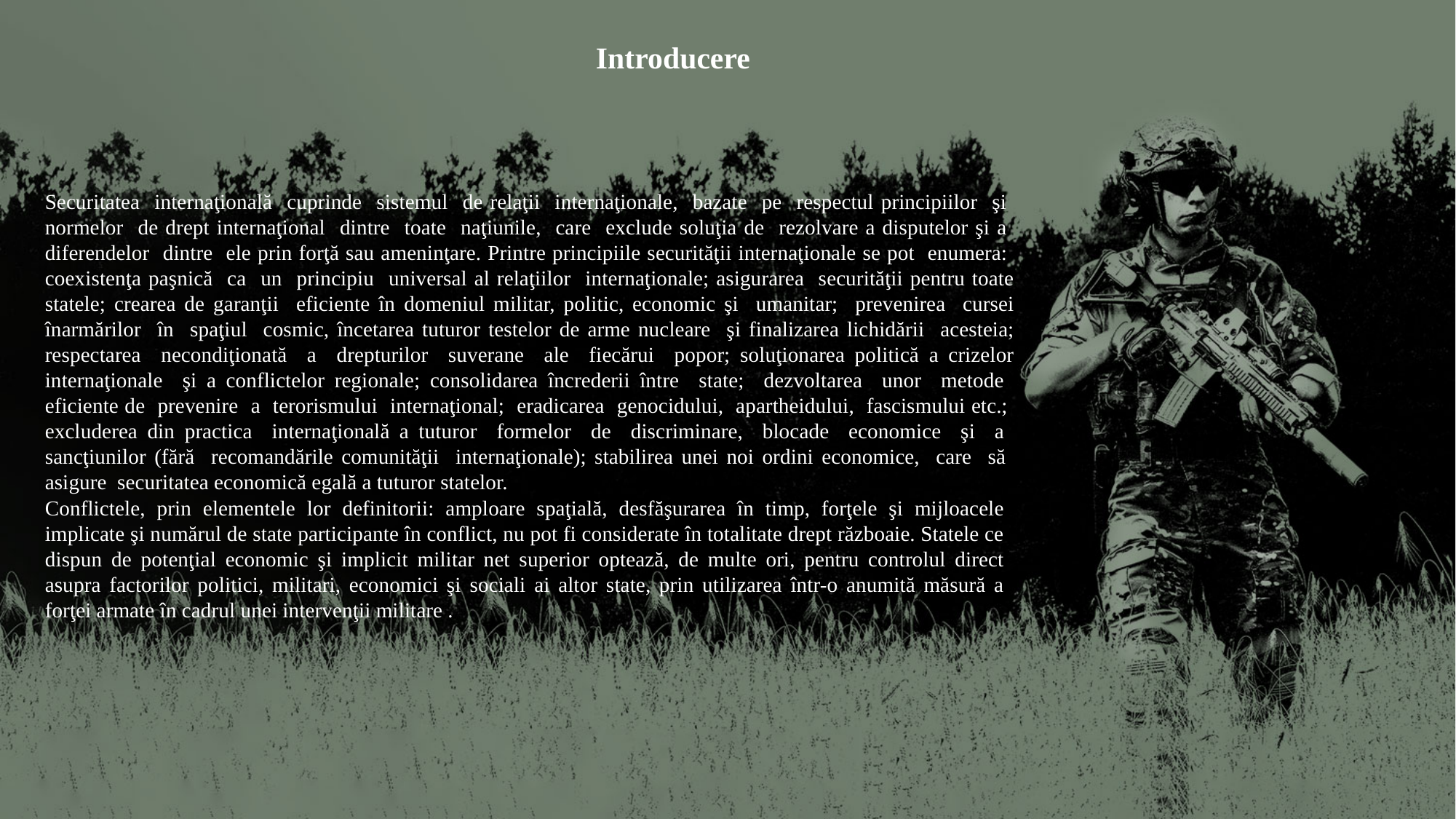

Introducere
Securitatea  internaţională  cuprinde  sistemul  de relaţii  internaţionale,  bazate  pe  respectul principiilor  şi  normelor  de drept internaţional  dintre  toate  naţiunile,  care  exclude soluţia de  rezolvare a disputelor şi a  diferendelor  dintre  ele prin forţă sau ameninţare. Printre principiile securităţii internaţionale se pot  enumera:  coexistenţa paşnică  ca  un  principiu  universal al relaţiilor  internaţionale; asigurarea  securităţii pentru toate statele; crearea de garanţii  eficiente în domeniul militar, politic, economic şi  umanitar;  prevenirea  cursei înarmărilor  în  spaţiul  cosmic, încetarea tuturor testelor de arme nucleare  şi finalizarea lichidării  acesteia; respectarea  necondiţionată  a  drepturilor  suverane  ale  fiecărui  popor; soluţionarea politică a crizelor internaţionale  şi a conflictelor regionale; consolidarea încrederii între  state;  dezvoltarea  unor  metode  eficiente de  prevenire  a  terorismului  internaţional;  eradicarea  genocidului,  apartheidului,  fascismului etc.;  excluderea din practica  internaţională a tuturor  formelor  de  discriminare,  blocade  economice  şi  a  sancţiunilor (fără  recomandările comunităţii  internaţionale); stabilirea unei noi ordini economice,  care  să  asigure  securitatea economică egală a tuturor statelor.
Conflictele, prin elementele lor definitorii: amploare spaţială, desfăşurarea în timp, forţele şi mijloacele implicate şi numărul de state participante în conflict, nu pot fi considerate în totalitate drept războaie. Statele ce dispun de potenţial economic şi implicit militar net superior optează, de multe ori, pentru controlul direct asupra factorilor politici, militari, economici şi sociali ai altor state, prin utilizarea într-o anumită măsură a forţei armate în cadrul unei intervenţii militare .